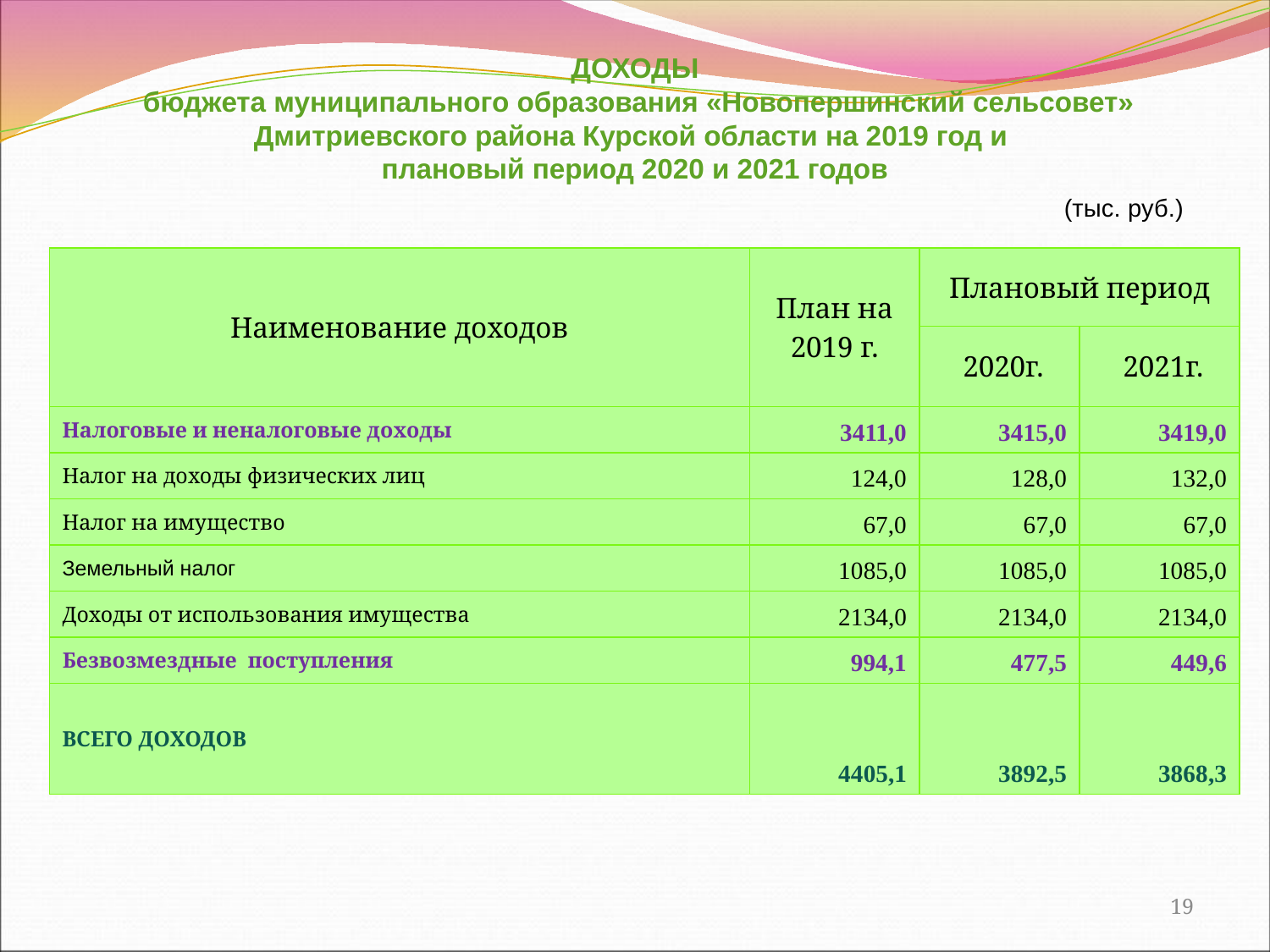

ДОХОДЫ
 бюджета муниципального образования «Новопершинский сельсовет» Дмитриевского района Курской области на 2019 год и
плановый период 2020 и 2021 годов
                                                                                                              (тыс. руб.)

| Наименование доходов | План на 2019 г. | Плановый период |  |
| --- | --- | --- | --- |
|  |  | 2020г. | 2021г. |
| Налоговые и неналоговые доходы | 3411,0 | 3415,0 | 3419,0 |
| Налог на доходы физических лиц | 124,0 | 128,0 | 132,0 |
| Налог на имущество | 67,0 | 67,0 | 67,0 |
| Земельный налог | 1085,0 | 1085,0 | 1085,0 |
| Доходы от использования имущества | 2134,0 | 2134,0 | 2134,0 |
| Безвозмездные поступления | 994,1 | 477,5 | 449,6 |
| ВСЕГО ДОХОДОВ | 4405,1 | 3892,5 | 3868,3 |
19